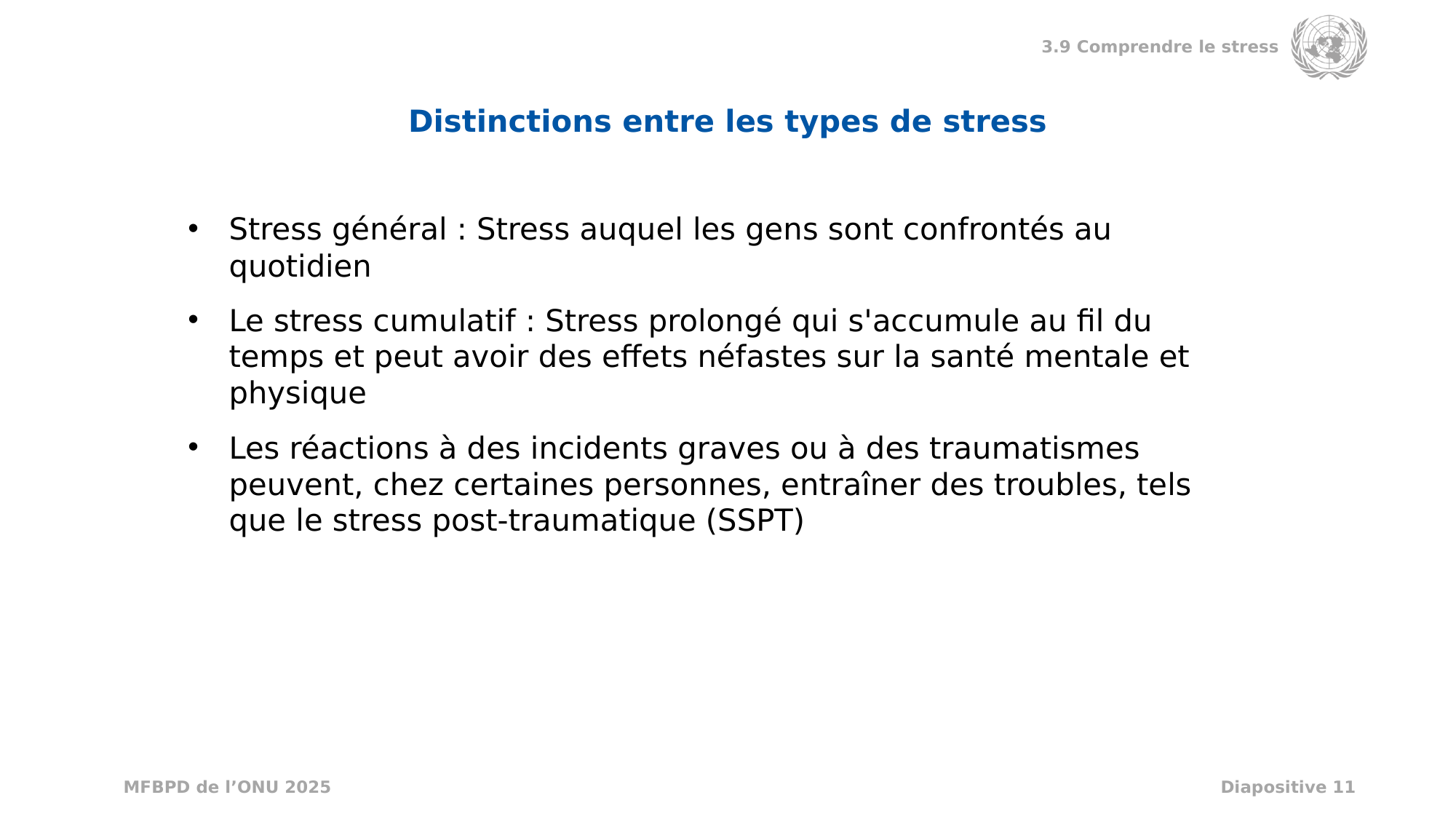

Distinctions entre les types de stress
Stress général : Stress auquel les gens sont confrontés au quotidien
Le stress cumulatif : Stress prolongé qui s'accumule au fil du temps et peut avoir des effets néfastes sur la santé mentale et physique
Les réactions à des incidents graves ou à des traumatismes peuvent, chez certaines personnes, entraîner des troubles, tels que le stress post-traumatique (SSPT)